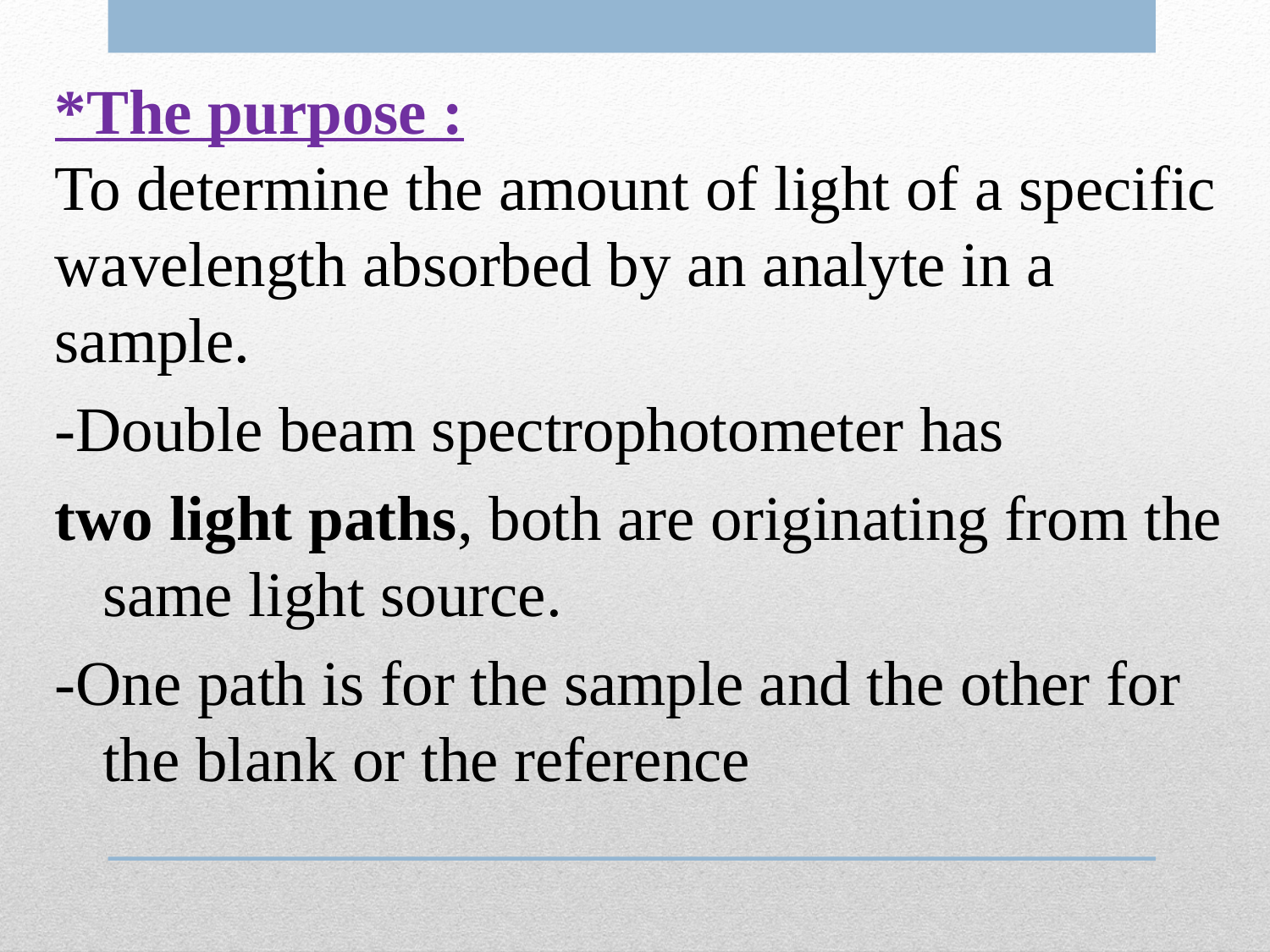

*The purpose :
To determine the amount of light of a specific wavelength absorbed by an analyte in a sample.
-Double beam spectrophotometer has
two light paths, both are originating from the same light source.
-One path is for the sample and the other for the blank or the reference